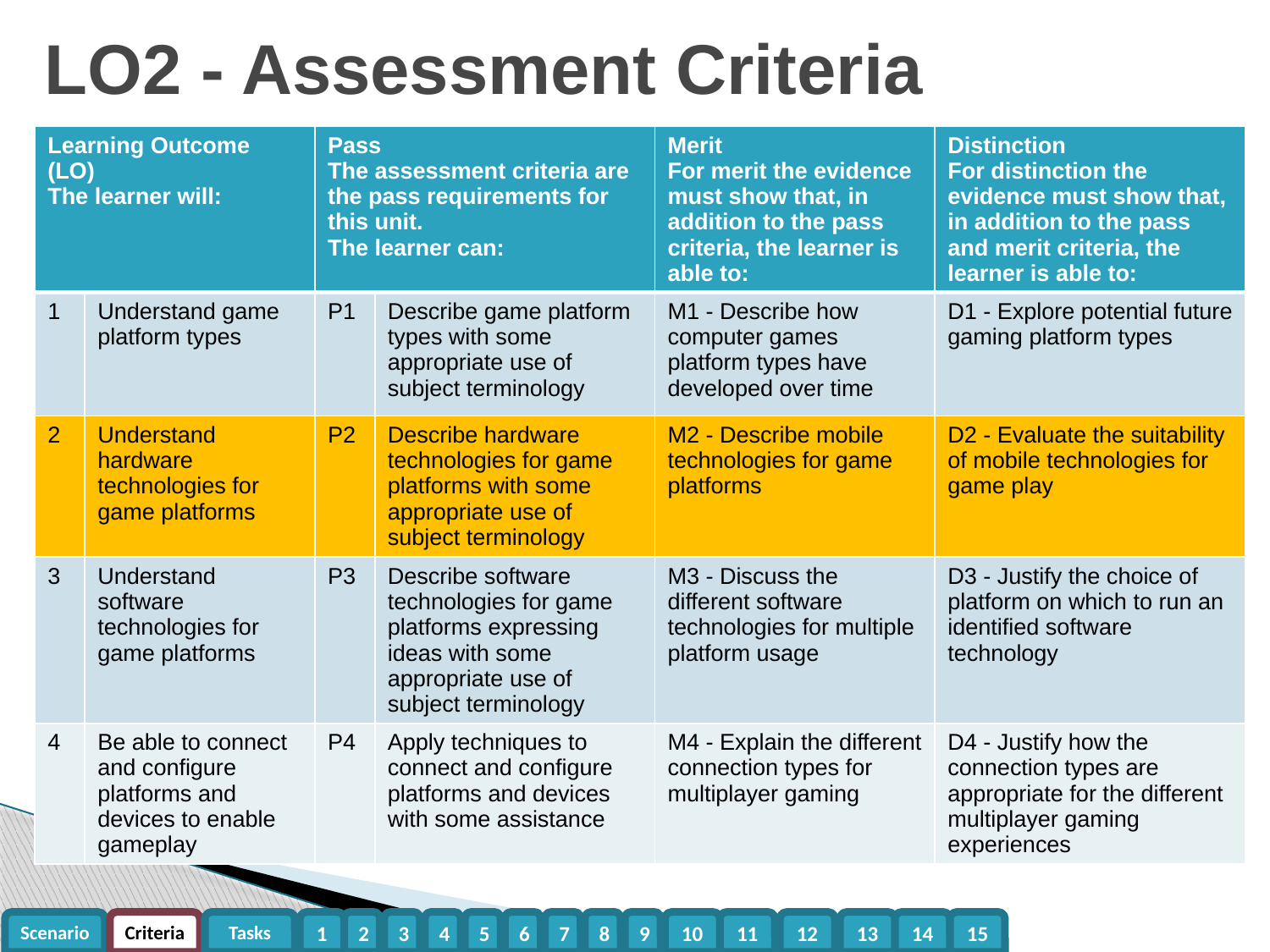

# LO2 - Assessment Criteria
| Learning Outcome (LO) The learner will: |  | Pass The assessment criteria are the pass requirements for this unit. The learner can: |  | Merit For merit the evidence must show that, in addition to the pass criteria, the learner is able to: | Distinction For distinction the evidence must show that, in addition to the pass and merit criteria, the learner is able to: |
| --- | --- | --- | --- | --- | --- |
| 1 | Understand game platform types | P1 | Describe game platform types with some appropriate use of subject terminology | M1 - Describe how computer games platform types have developed over time | D1 - Explore potential future gaming platform types |
| 2 | Understand hardware technologies for game platforms | P2 | Describe hardware technologies for game platforms with some appropriate use of subject terminology | M2 - Describe mobile technologies for game platforms | D2 - Evaluate the suitability of mobile technologies for game play |
| 3 | Understand software technologies for game platforms | P3 | Describe software technologies for game platforms expressing ideas with some appropriate use of subject terminology | M3 - Discuss the different software technologies for multiple platform usage | D3 - Justify the choice of platform on which to run an identified software technology |
| 4 | Be able to connect and configure platforms and devices to enable gameplay | P4 | Apply techniques to connect and configure platforms and devices with some assistance | M4 - Explain the different connection types for multiplayer gaming | D4 - Justify how the connection types are appropriate for the different multiplayer gaming experiences |